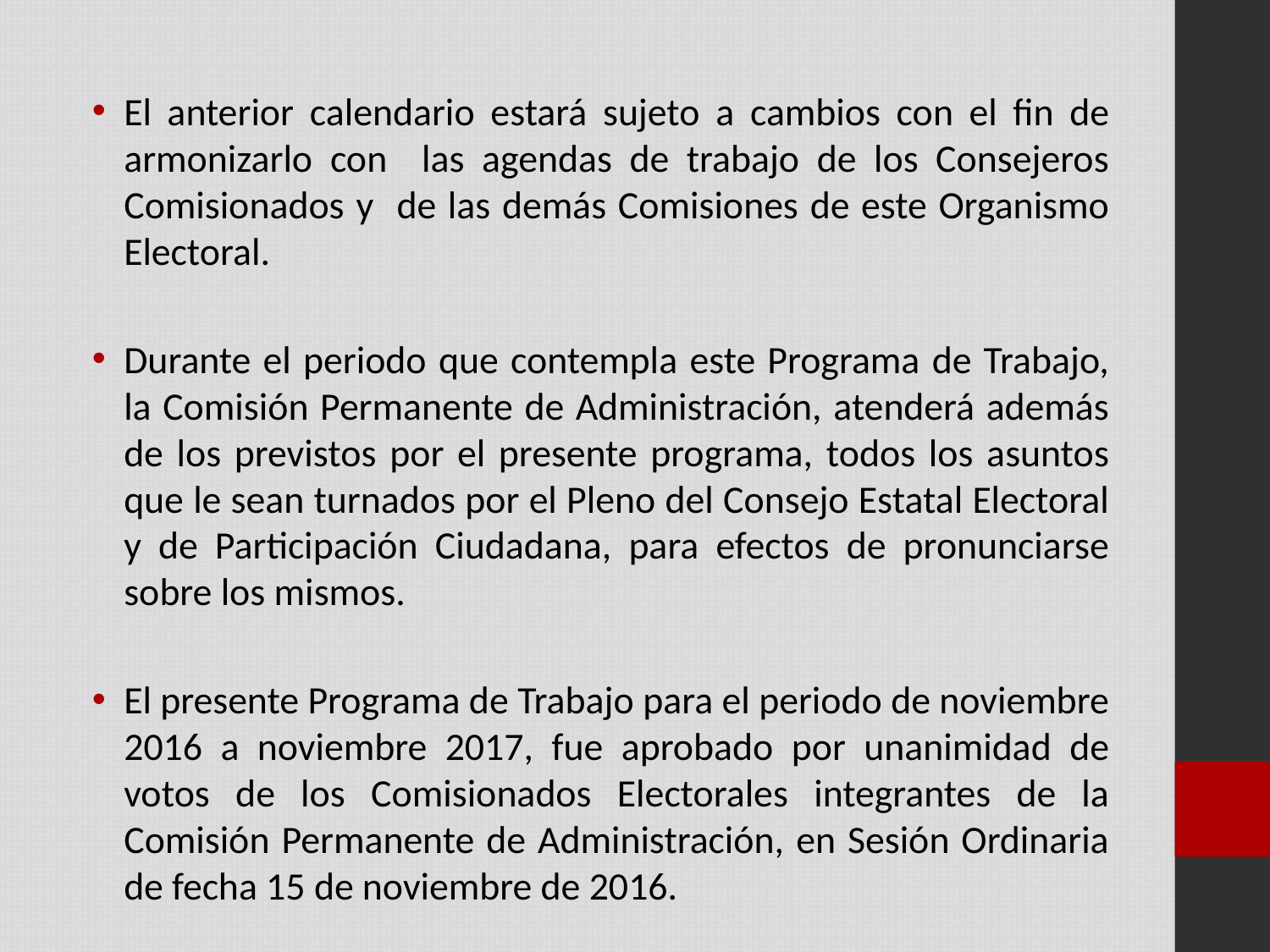

El anterior calendario estará sujeto a cambios con el fin de armonizarlo con  las agendas de trabajo de los Consejeros Comisionados y  de las demás Comisiones de este Organismo Electoral.

Durante el periodo que contempla este Programa de Trabajo, la Comisión Permanente de Administración, atenderá además de los previstos por el presente programa, todos los asuntos que le sean turnados por el Pleno del Consejo Estatal Electoral y de Participación Ciudadana, para efectos de pronunciarse sobre los mismos.

El presente Programa de Trabajo para el periodo de noviembre 2016 a noviembre 2017, fue aprobado por unanimidad de votos de los Comisionados Electorales integrantes de la Comisión Permanente de Administración, en Sesión Ordinaria de fecha 15 de noviembre de 2016.